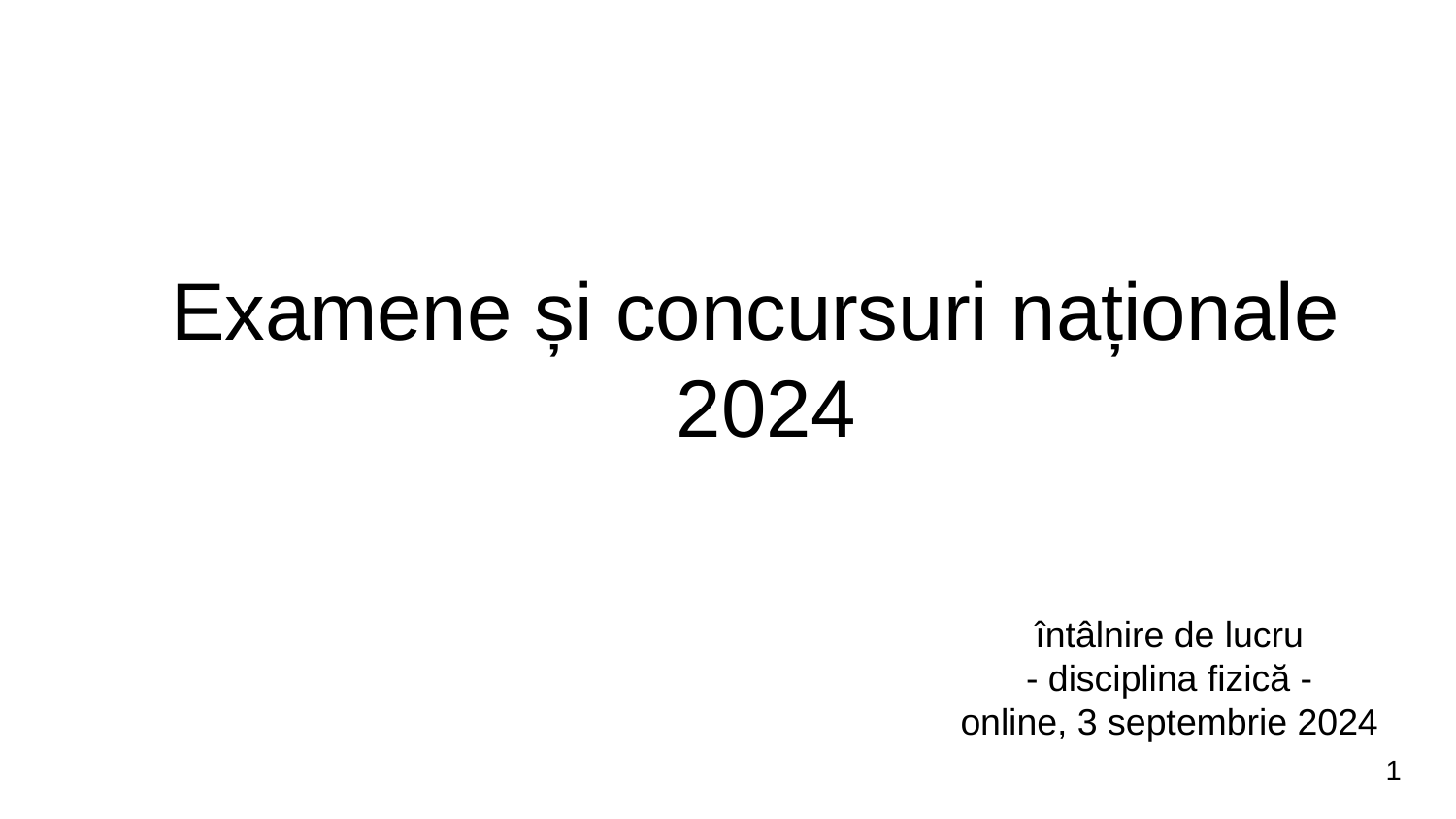

# Examene și concursuri naționale 2024
întâlnire de lucru
- disciplina fizică -
online, 3 septembrie 2024
1